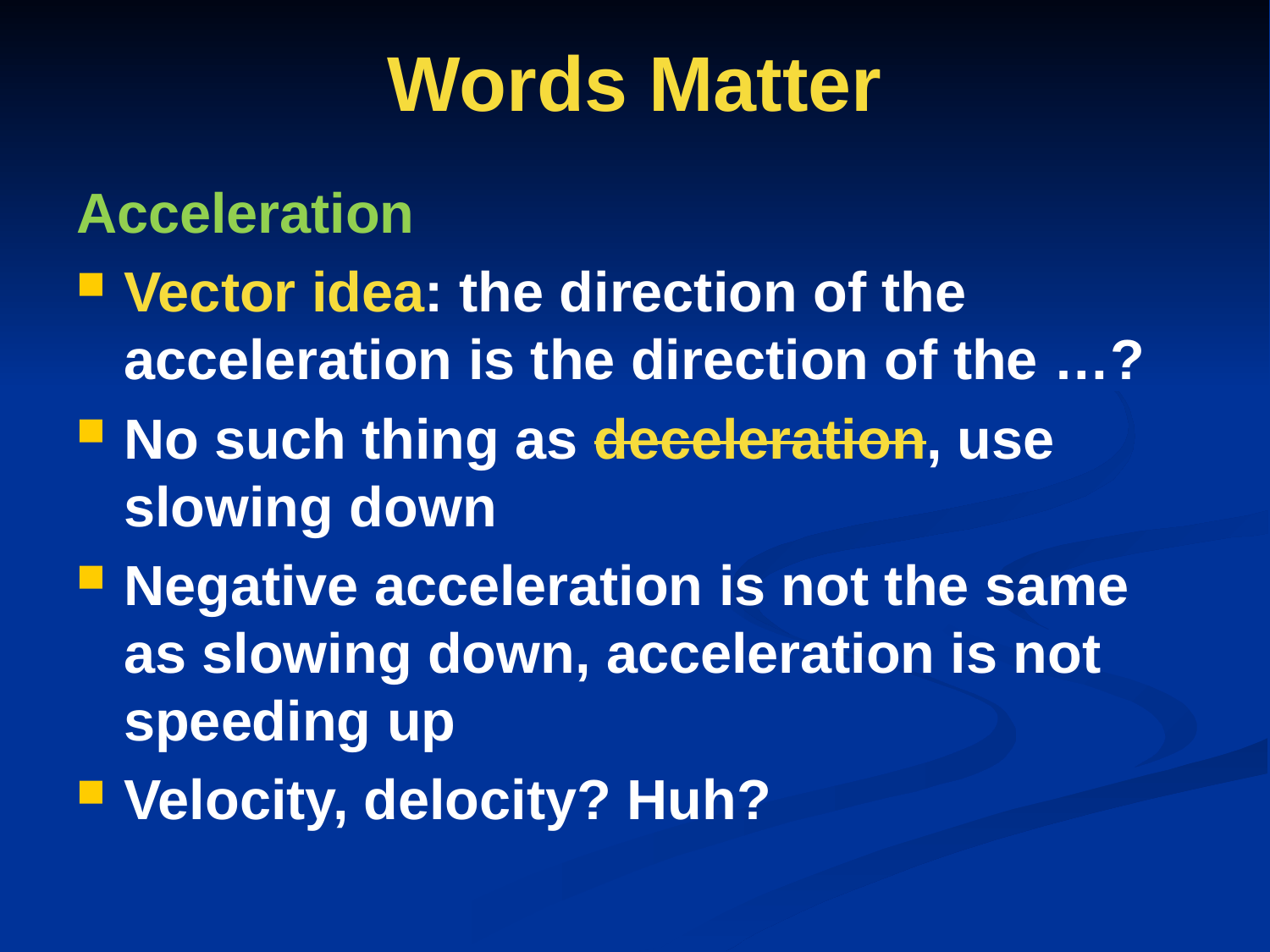

# Words Matter
Acceleration
Vector idea: the direction of the acceleration is the direction of the …?
No such thing as deceleration, use slowing down
Negative acceleration is not the same as slowing down, acceleration is not speeding up
Velocity, delocity? Huh?